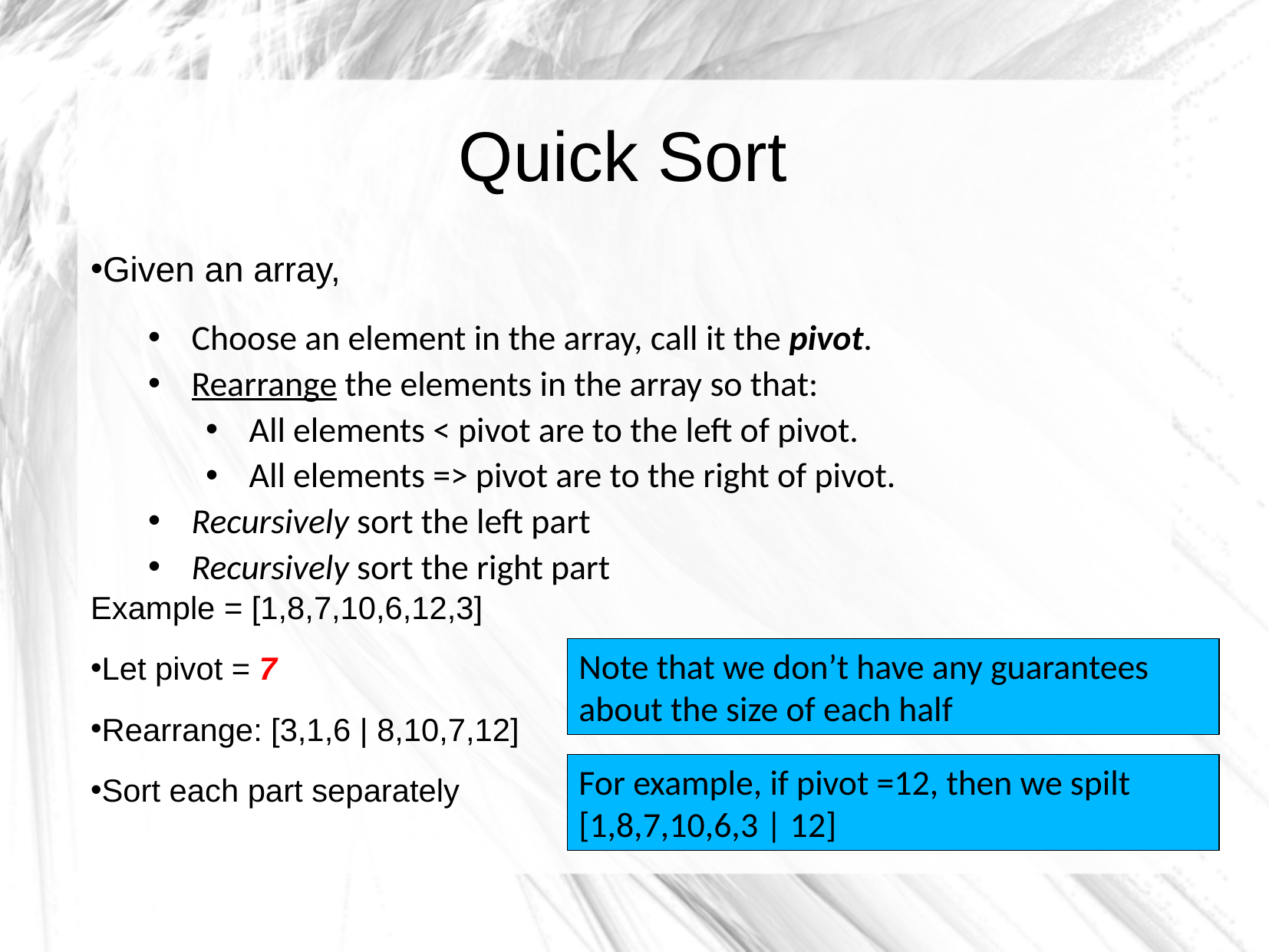

# Quick Sort
Given an array,
Choose an element in the array, call it the pivot.
Rearrange the elements in the array so that:
All elements < pivot are to the left of pivot.
All elements => pivot are to the right of pivot.
Recursively sort the left part
Recursively sort the right part
Example = [1,8,7,10,6,12,3]
Let pivot = 7
Rearrange: [3,1,6 | 8,10,7,12]
Sort each part separately

Note that we don’t have any guarantees about the size of each half
For example, if pivot =12, then we spilt
[1,8,7,10,6,3 | 12]